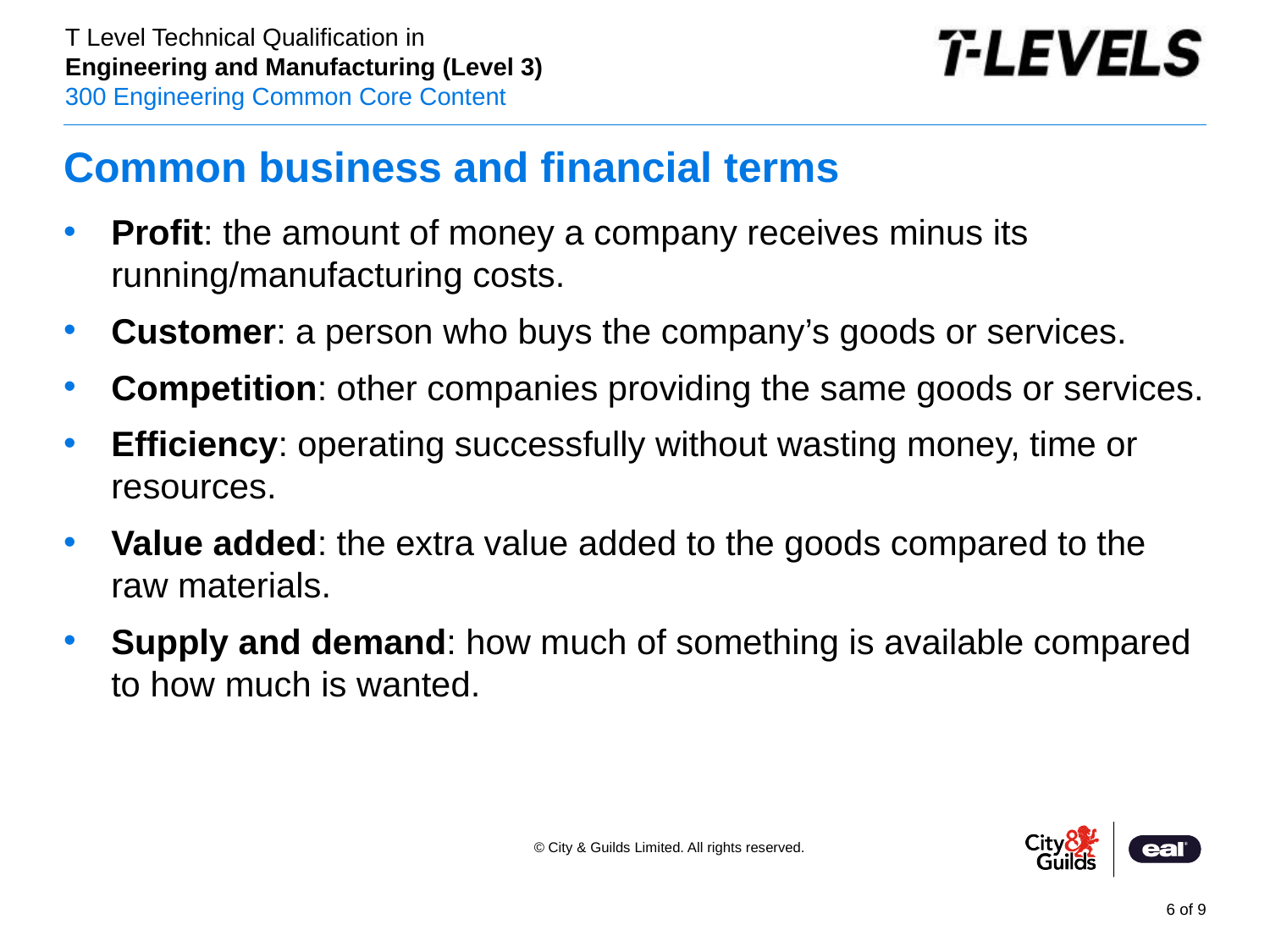

# Common business and financial terms
Profit: the amount of money a company receives minus its running/manufacturing costs.
Customer: a person who buys the company’s goods or services.
Competition: other companies providing the same goods or services.
Efficiency: operating successfully without wasting money, time or resources.
Value added: the extra value added to the goods compared to the raw materials.
Supply and demand: how much of something is available compared to how much is wanted.